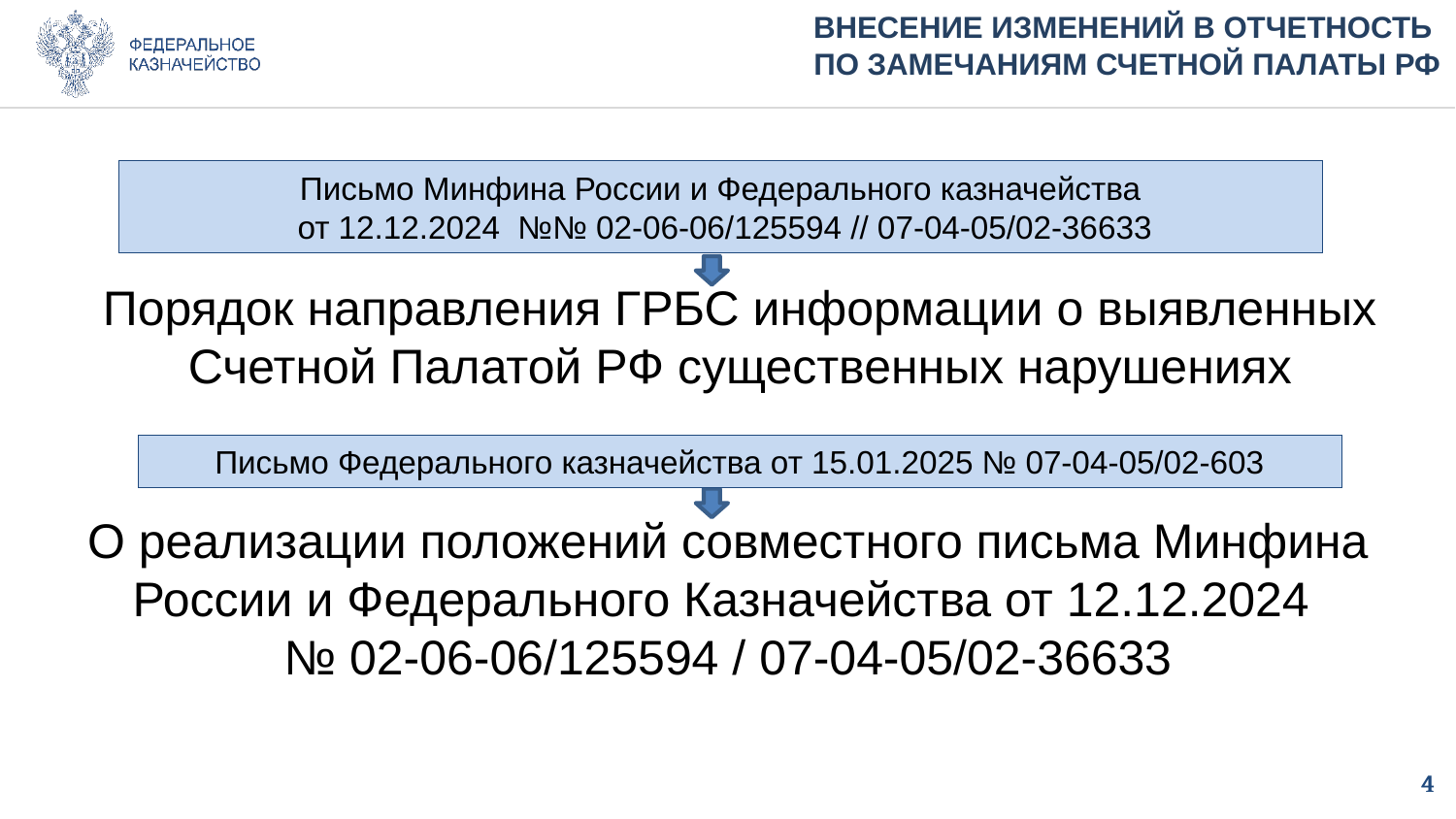

ВНЕСЕНИЕ ИЗМЕНЕНИЙ В ОТЧЕТНОСТЬ
ПО ЗАМЕЧАНИЯМ СЧЕТНОЙ ПАЛАТЫ РФ

Письмо Минфина России и Федерального казначейства
 от 12.12.2024  №№ 02-06-06/125594 // 07-04-05/02-36633

Порядок направления ГРБС информации о выявленных Счетной Палатой РФ существенных нарушениях
Письмо Федерального казначейства от 15.01.2025 № 07-04-05/02-603

О реализации положений совместного письма Минфина России и Федерального Казначейства от 12.12.2024
№ 02-06-06/125594 / 07-04-05/02-36633

4